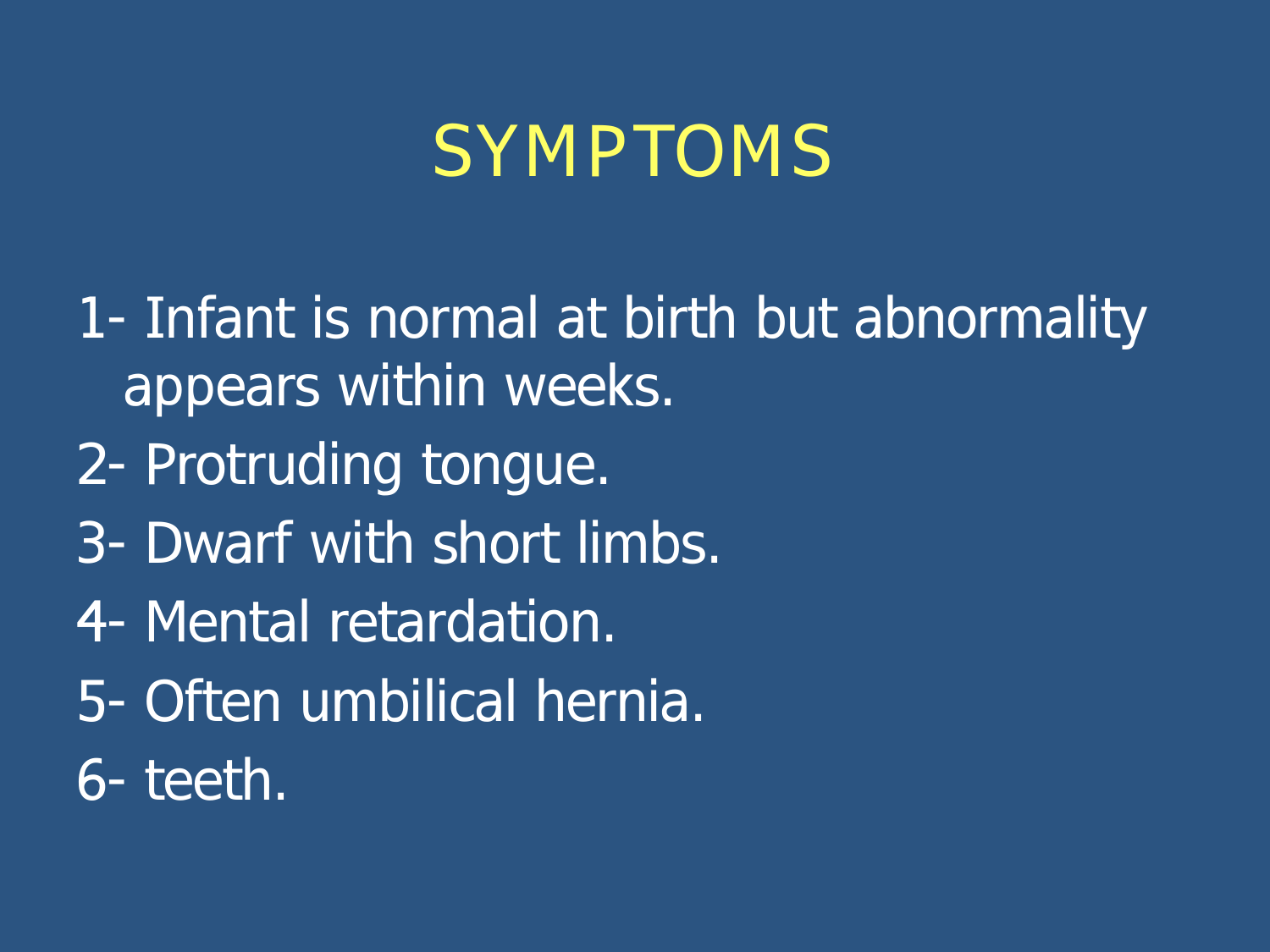

# SYMPTOMS
1- Infant is normal at birth but abnormality appears within weeks.
2- Protruding tongue.
3- Dwarf with short limbs.
4- Mental retardation.
5- Often umbilical hernia.
6- teeth.